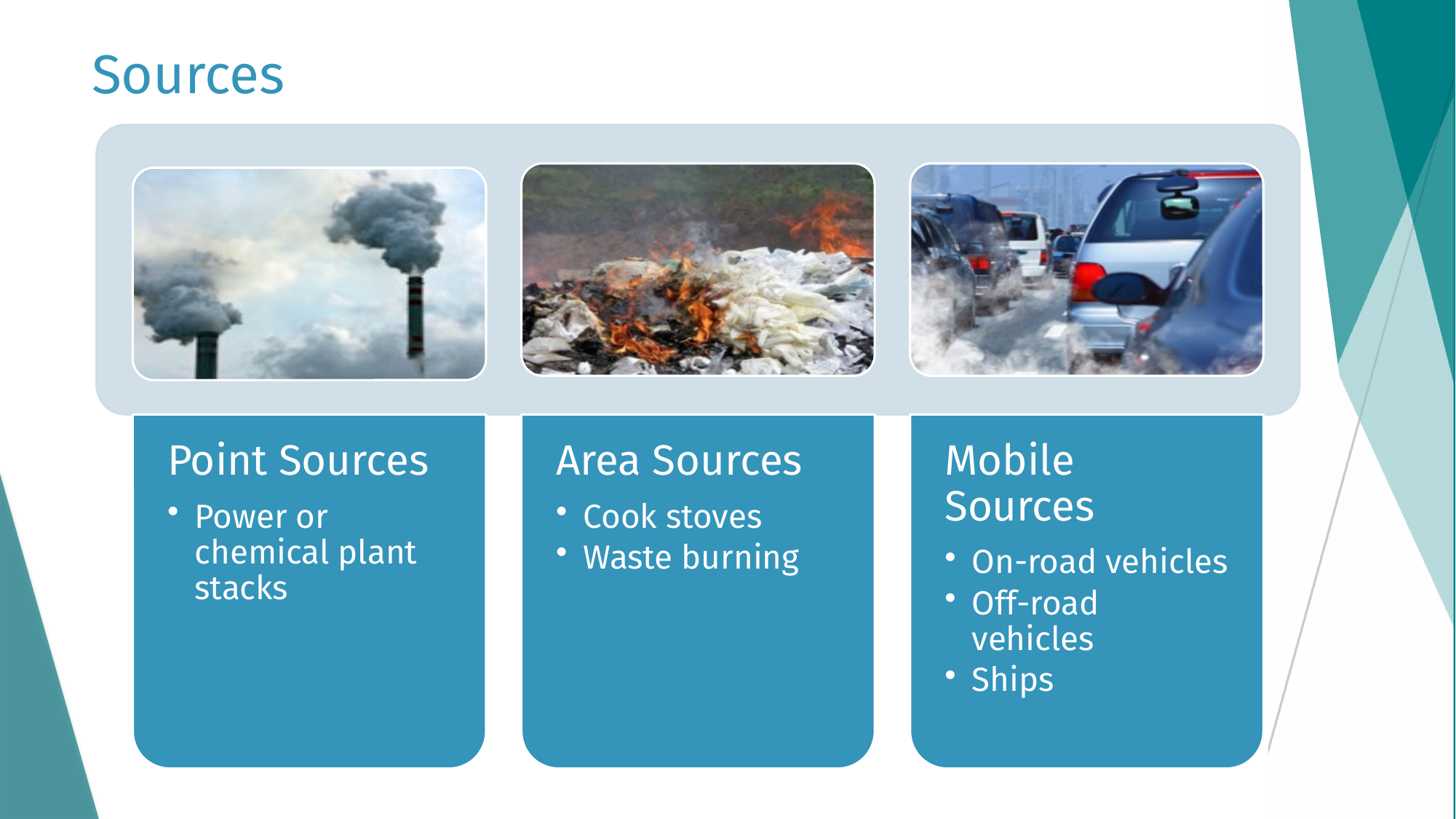

# Sources
Point Sources
Power or chemical plant stacks
Area Sources
Cook stoves
Waste burning
Mobile Sources
On-road vehicles
Off-road vehicles
Ships
6